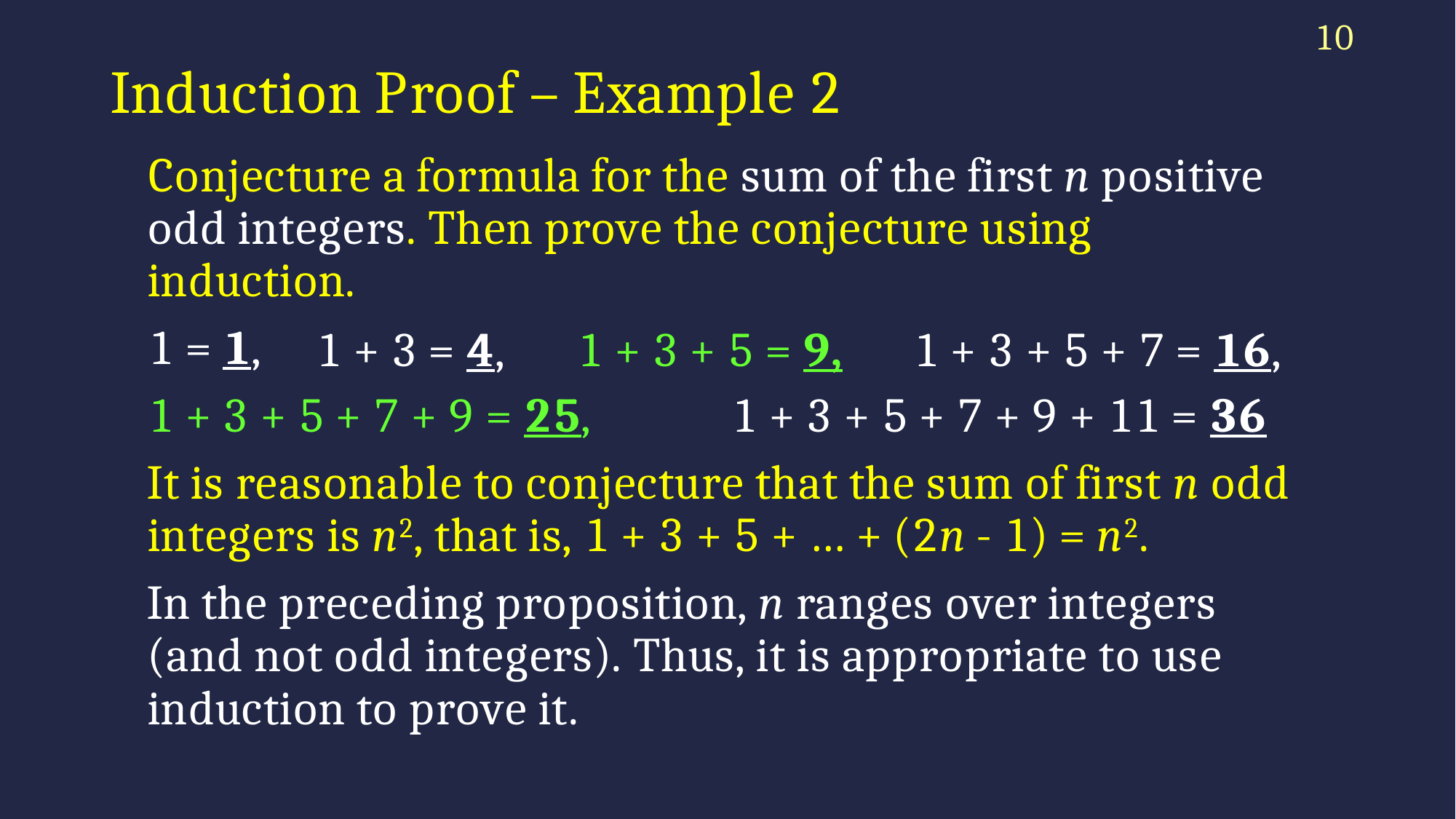

10
# Induction Proof – Example 2
Conjecture a formula for the sum of the first n positive odd integers. Then prove the conjecture using induction.
1 = 1,
1 + 3 + 5 + 7 + 9 = 25,             1 + 3 + 5 + 7 + 9 + 11 = 36
It is reasonable to conjecture that the sum of first n odd integers is n2, that is, 1 + 3 + 5 + … + (2n - 1) = n2.
In the preceding proposition, n ranges over integers (and not odd integers). Thus, it is appropriate to use induction to prove it.
1 + 3 = 4,
1 + 3 + 5 = 9,
1 + 3 + 5 + 7 = 16,